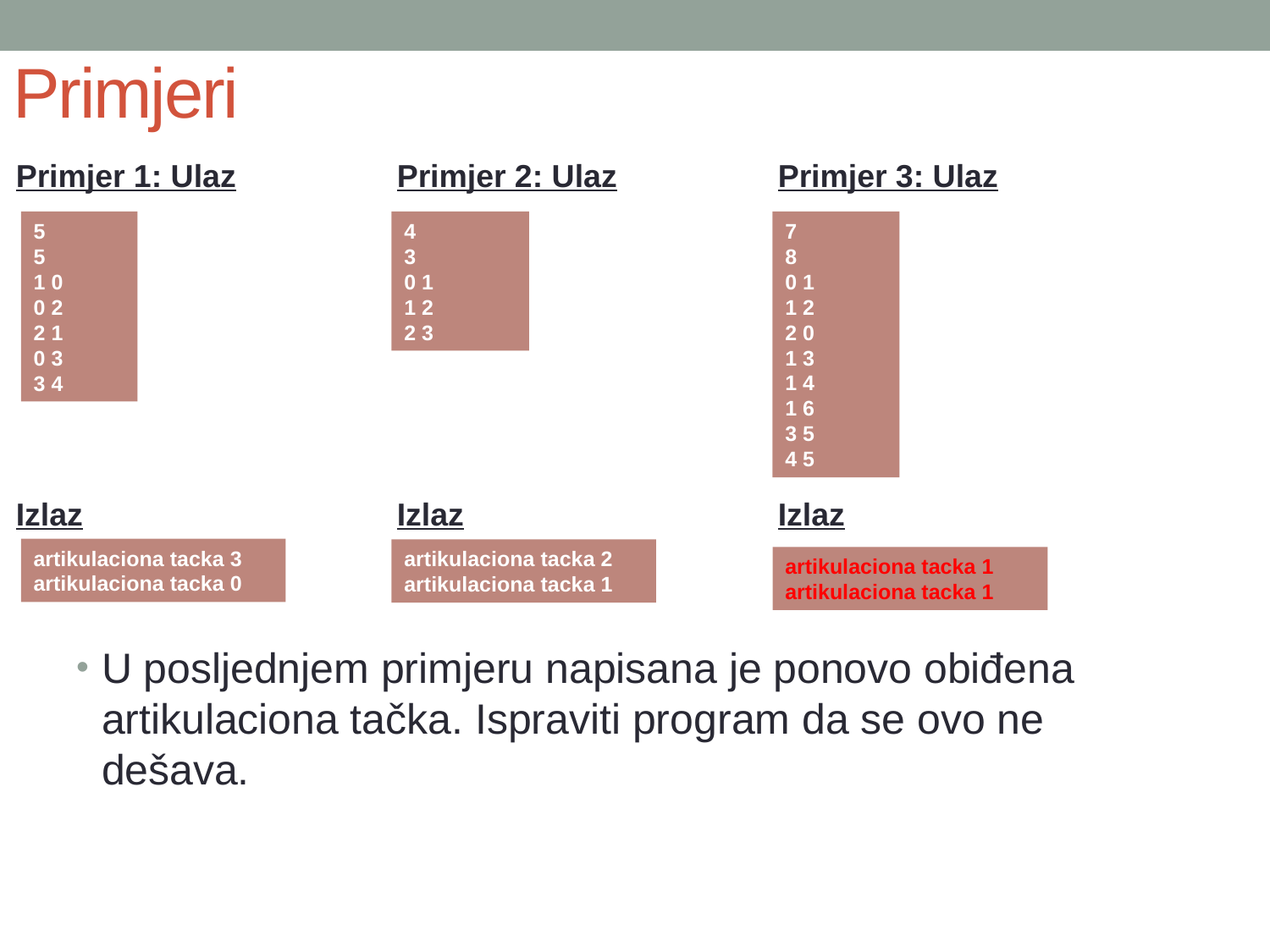

# Primjeri
Primjer 1: Ulaz		Primjer 2: Ulaz		Primjer 3: Ulaz
5
5
1 0
0 2
2 1
0 3
3 4
4
3
0 1
1 2
2 3
7
8
0 1
1 2
2 0
1 3
1 4
1 6
3 5
4 5
Izlaz			Izlaz			Izlaz
artikulaciona tacka 3
artikulaciona tacka 0
artikulaciona tacka 2
artikulaciona tacka 1
artikulaciona tacka 1
artikulaciona tacka 1
U posljednjem primjeru napisana je ponovo obiđena artikulaciona tačka. Ispraviti program da se ovo ne dešava.